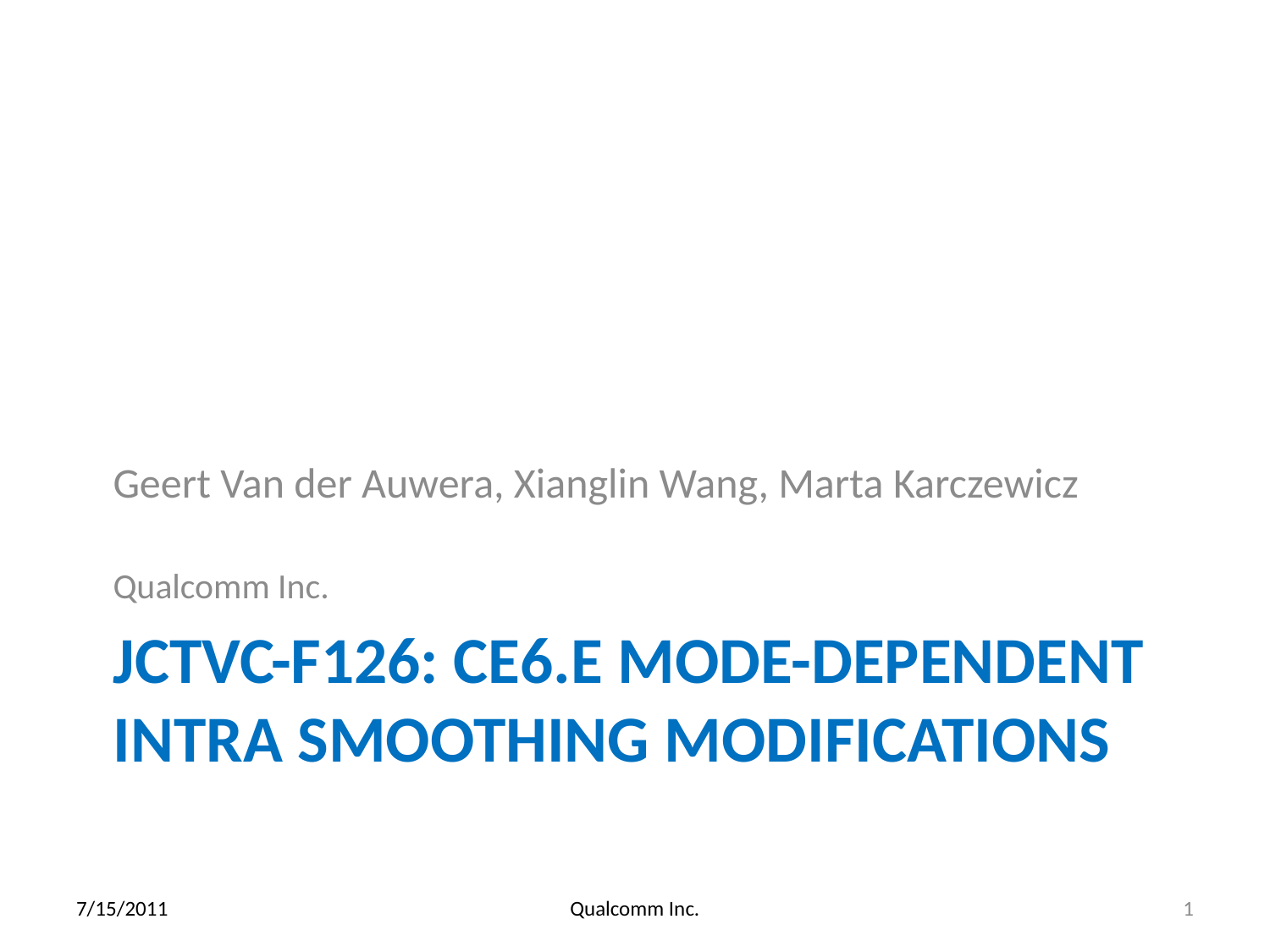

Geert Van der Auwera, Xianglin Wang, Marta Karczewicz

Qualcomm Inc.
# JCTVC-F126: CE6.e Mode-dependent intra smoothing modifications
7/15/2011
Qualcomm Inc.
1